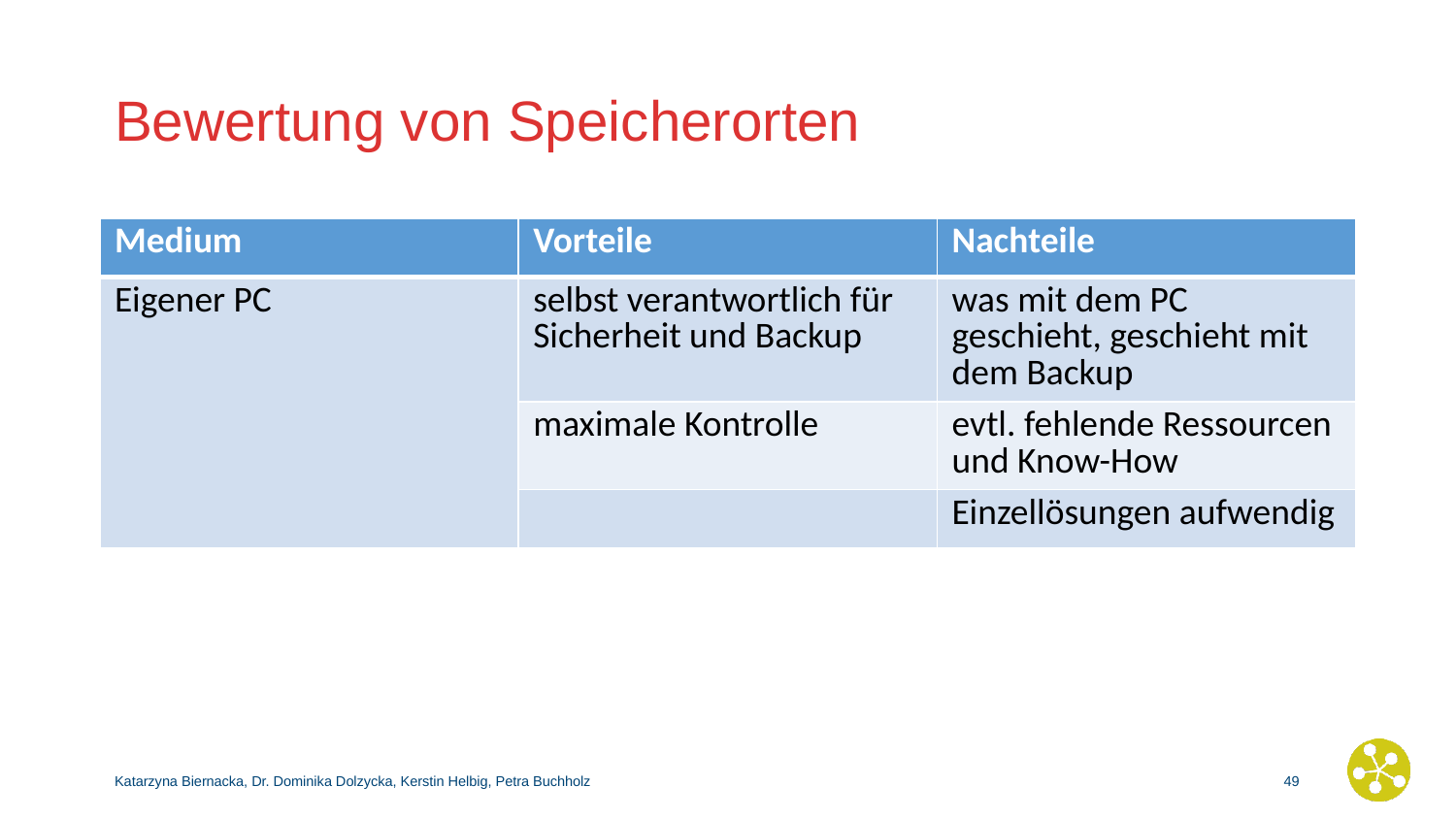

# Bewertung von Speicherorten
| Medium | Vorteile | Nachteile |
| --- | --- | --- |
| Eigener PC | selbst verantwortlich für Sicherheit und Backup | was mit dem PC geschieht, geschieht mit dem Backup |
|  | maximale Kontrolle | evtl. fehlende Ressourcen und Know-How |
|  |  | Einzellösungen aufwendig |
Katarzyna Biernacka, Dr. Dominika Dolzycka, Kerstin Helbig, Petra Buchholz
49